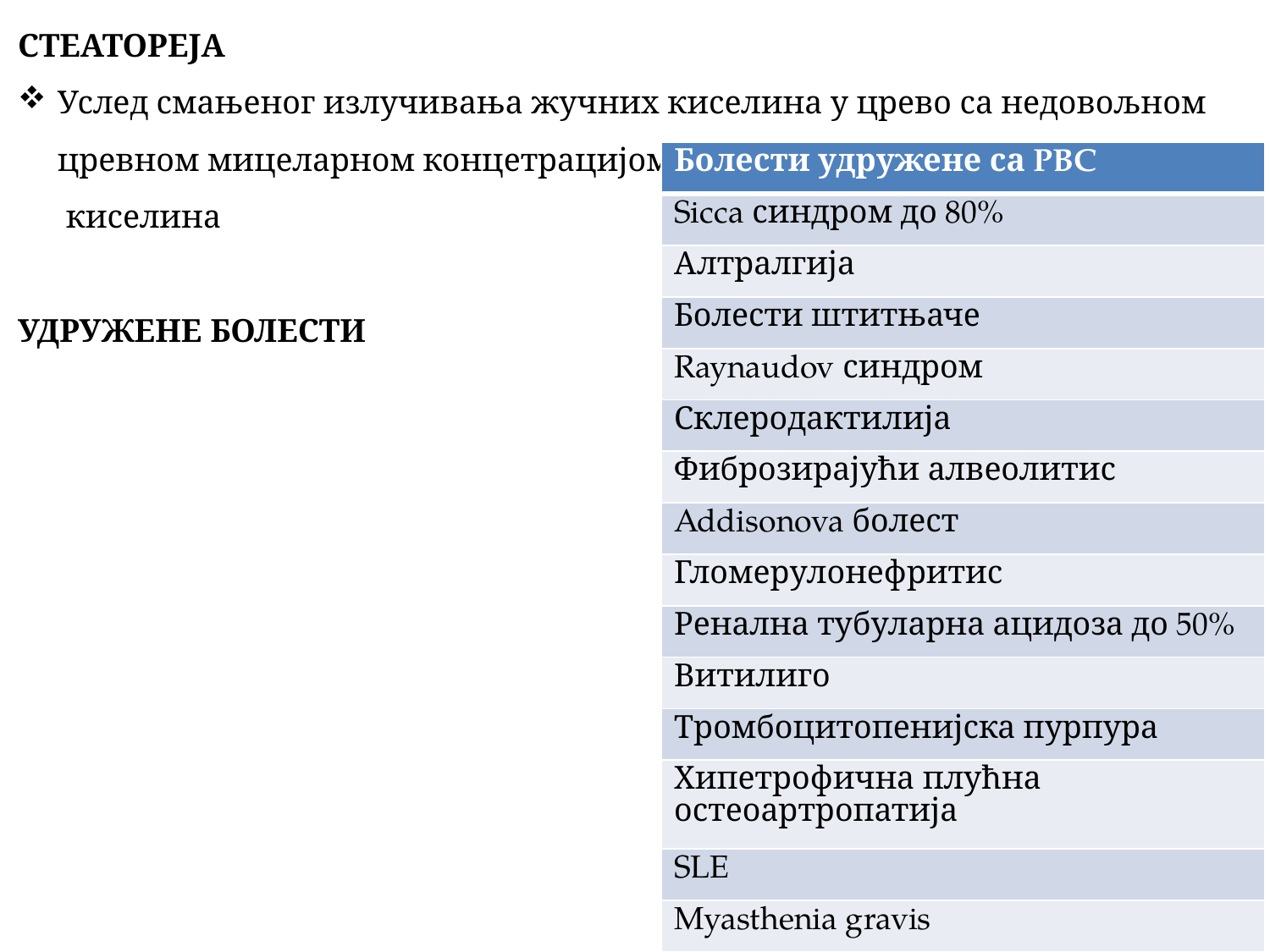

СТЕАТОРЕЈА
Услед смањеног излучивања жучних киселина у црево са недовољном цревном мицеларном концетрацијом жучних
      киселина

УДРУЖЕНЕ БОЛЕСТИ

| Болести удружене са PBC |
| --- |
| Sicca синдром до 80% |
| Алтралгија |
| Болести штитњаче |
| Raynaudov синдром |
| Склеродактилија |
| Фиброзирајући алвеолитис |
| Addisonova болест |
| Гломерулонефритис |
| Ренална тубуларна ацидоза до 50% |
| Витилиго |
| Тромбоцитопенијска пурпура |
| Хипетрофична плућна остеоартропатија |
| SLE |
| Myasthenia gravis |